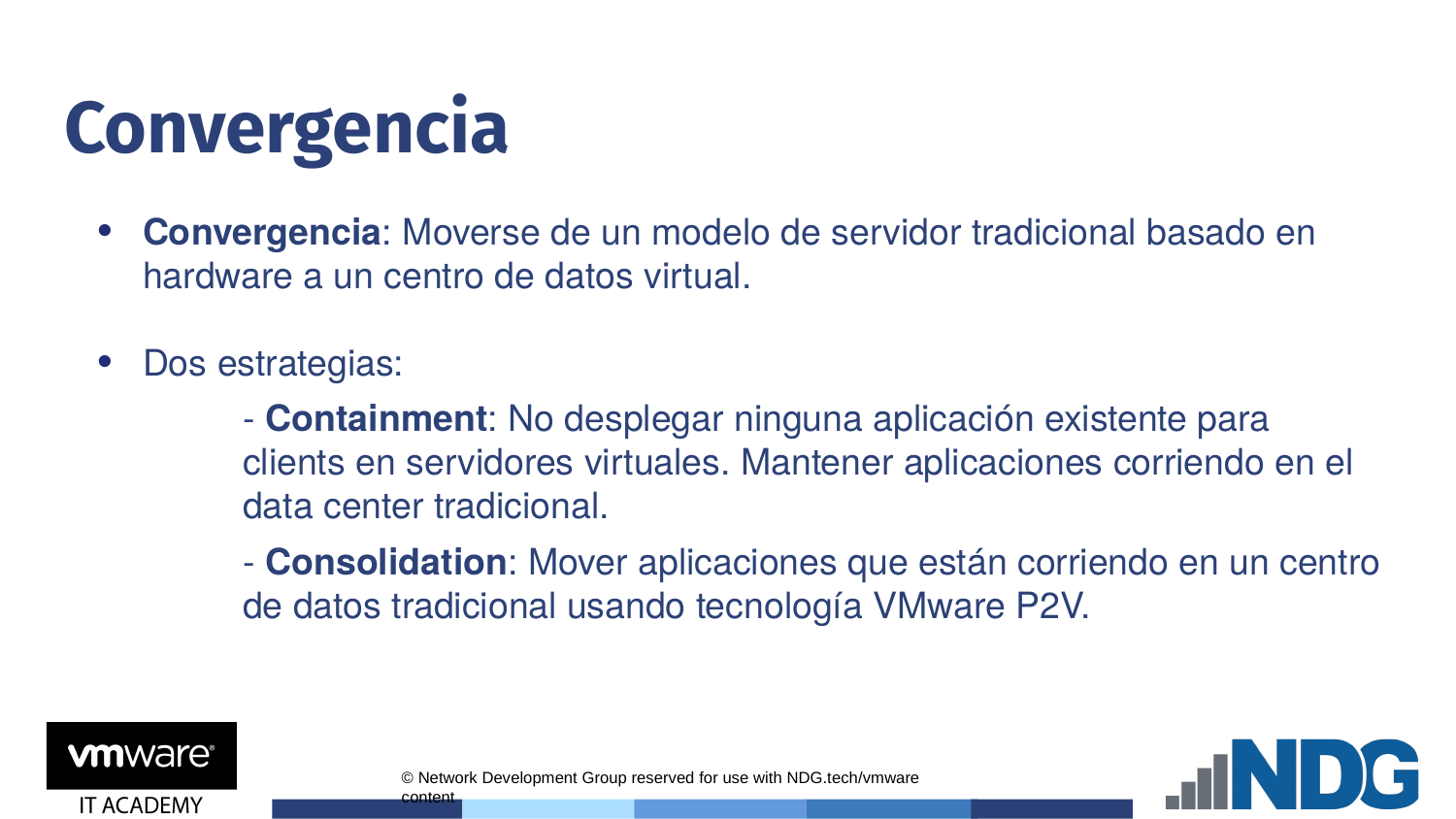

# Convergencia
Convergencia: Moverse de un modelo de servidor tradicional basado en hardware a un centro de datos virtual.

Dos estrategias:
	- Containment: No desplegar ninguna aplicación existente para 	clients en servidores virtuales. Mantener aplicaciones corriendo en el 	data center tradicional.
	- Consolidation: Mover aplicaciones que están corriendo en un centro 	de datos tradicional usando tecnología VMware P2V.